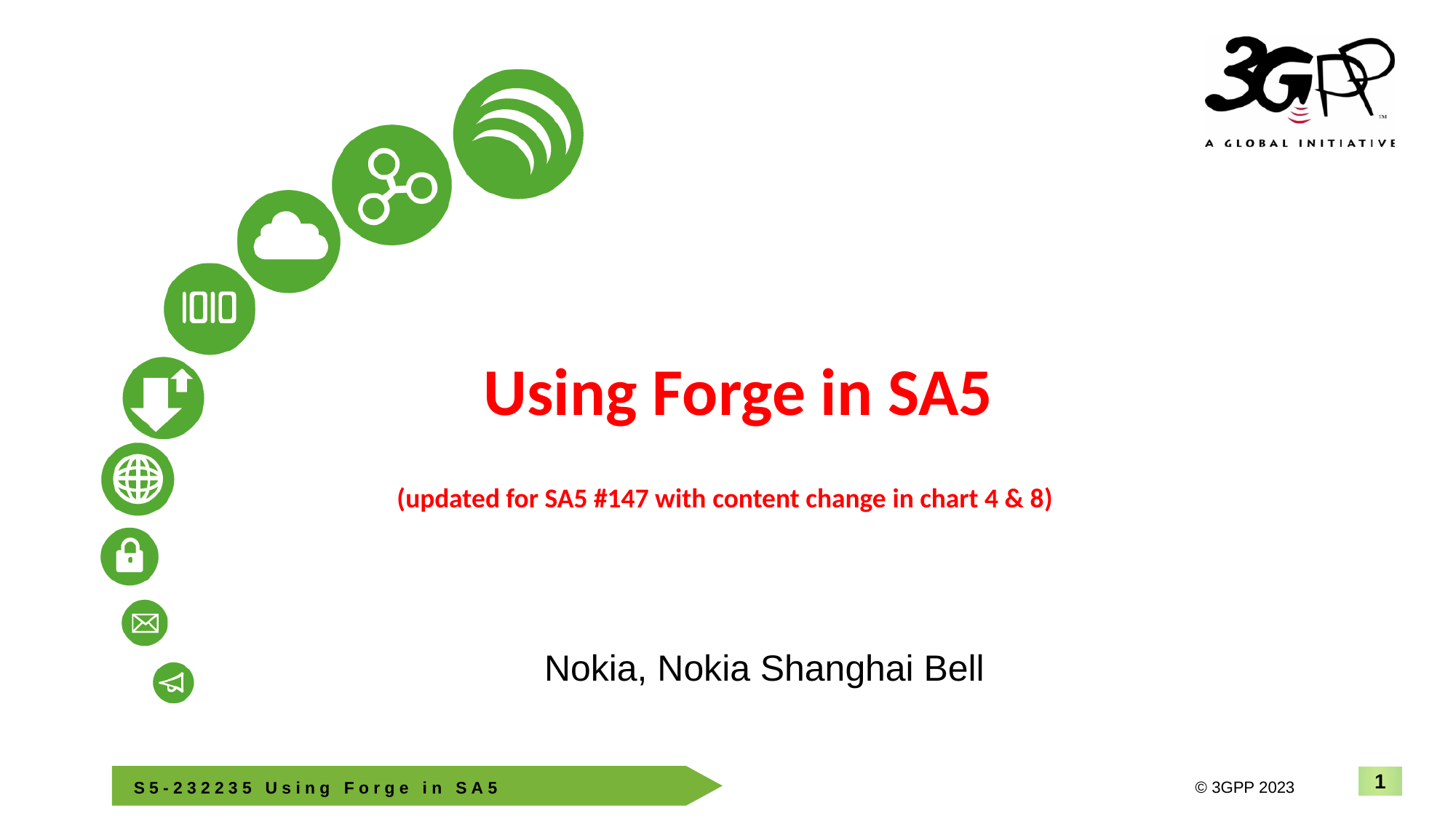

# Using Forge in SA5 (updated for SA5 #147 with content change in chart 4 & 8)

Nokia, Nokia Shanghai Bell